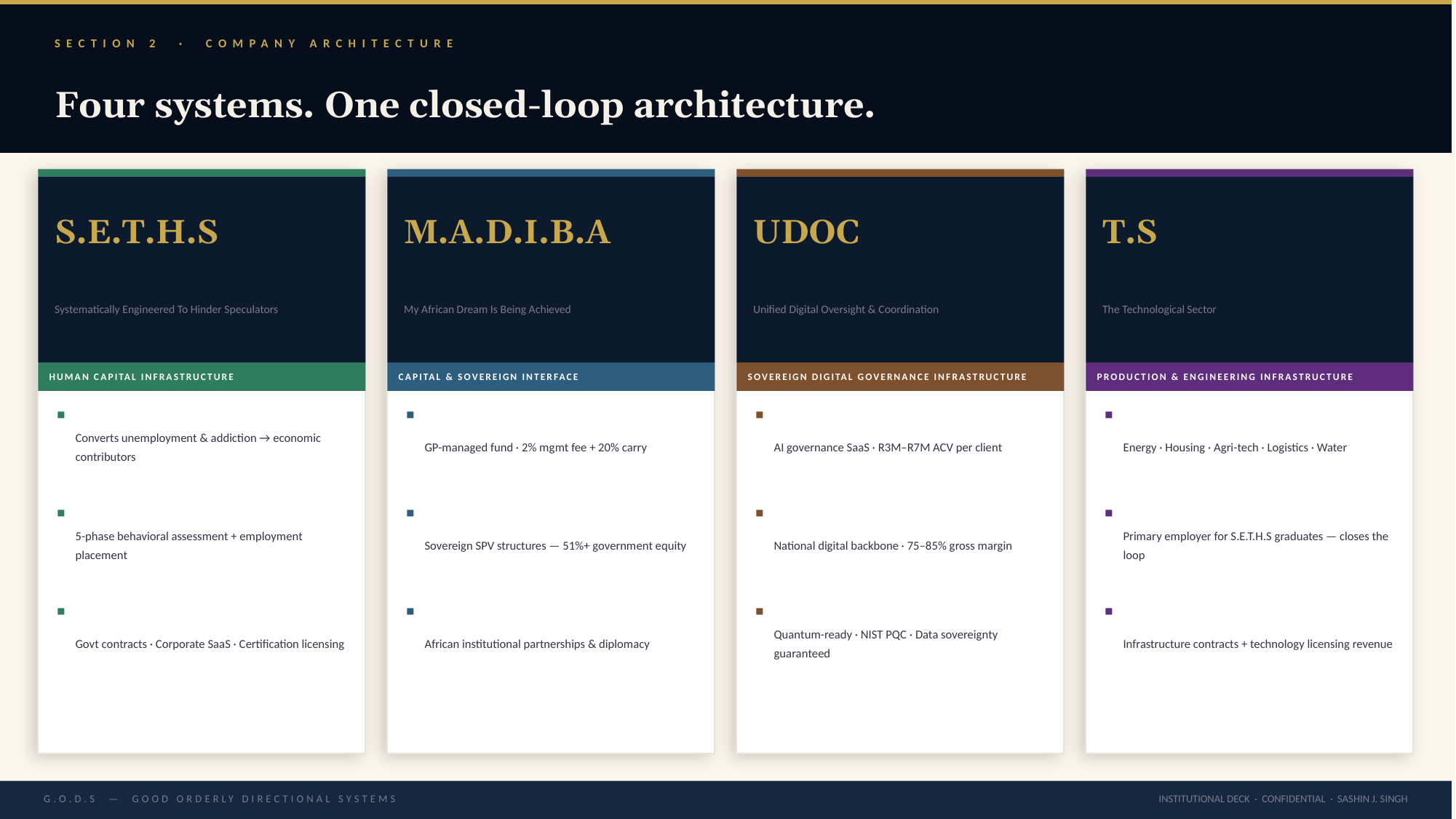

SECTION 2  ·  COMPANY ARCHITECTURE
Four systems. One closed-loop architecture.

S.E.T.H.S
M.A.D.I.B.A
UDOC
T.S
Systematically Engineered To Hinder Speculators
My African Dream Is Being Achieved
Unified Digital Oversight & Coordination
The Technological Sector

HUMAN CAPITAL INFRASTRUCTURE
CAPITAL & SOVEREIGN INTERFACE
SOVEREIGN DIGITAL GOVERNANCE INFRASTRUCTURE
PRODUCTION & ENGINEERING INFRASTRUCTURE
Converts unemployment & addiction → economic contributors
GP-managed fund · 2% mgmt fee + 20% carry
AI governance SaaS · R3M–R7M ACV per client
Energy · Housing · Agri-tech · Logistics · Water

5-phase behavioral assessment + employment placement
Sovereign SPV structures — 51%+ government equity
National digital backbone · 75–85% gross margin
Primary employer for S.E.T.H.S graduates — closes the loop

Govt contracts · Corporate SaaS · Certification licensing
African institutional partnerships & diplomacy
Quantum-ready · NIST PQC · Data sovereignty guaranteed
Infrastructure contracts + technology licensing revenue

INSTITUTIONAL DECK  ·  CONFIDENTIAL  ·  SASHIN J. SINGH
G.O.D.S  —  GOOD ORDERLY DIRECTIONAL SYSTEMS